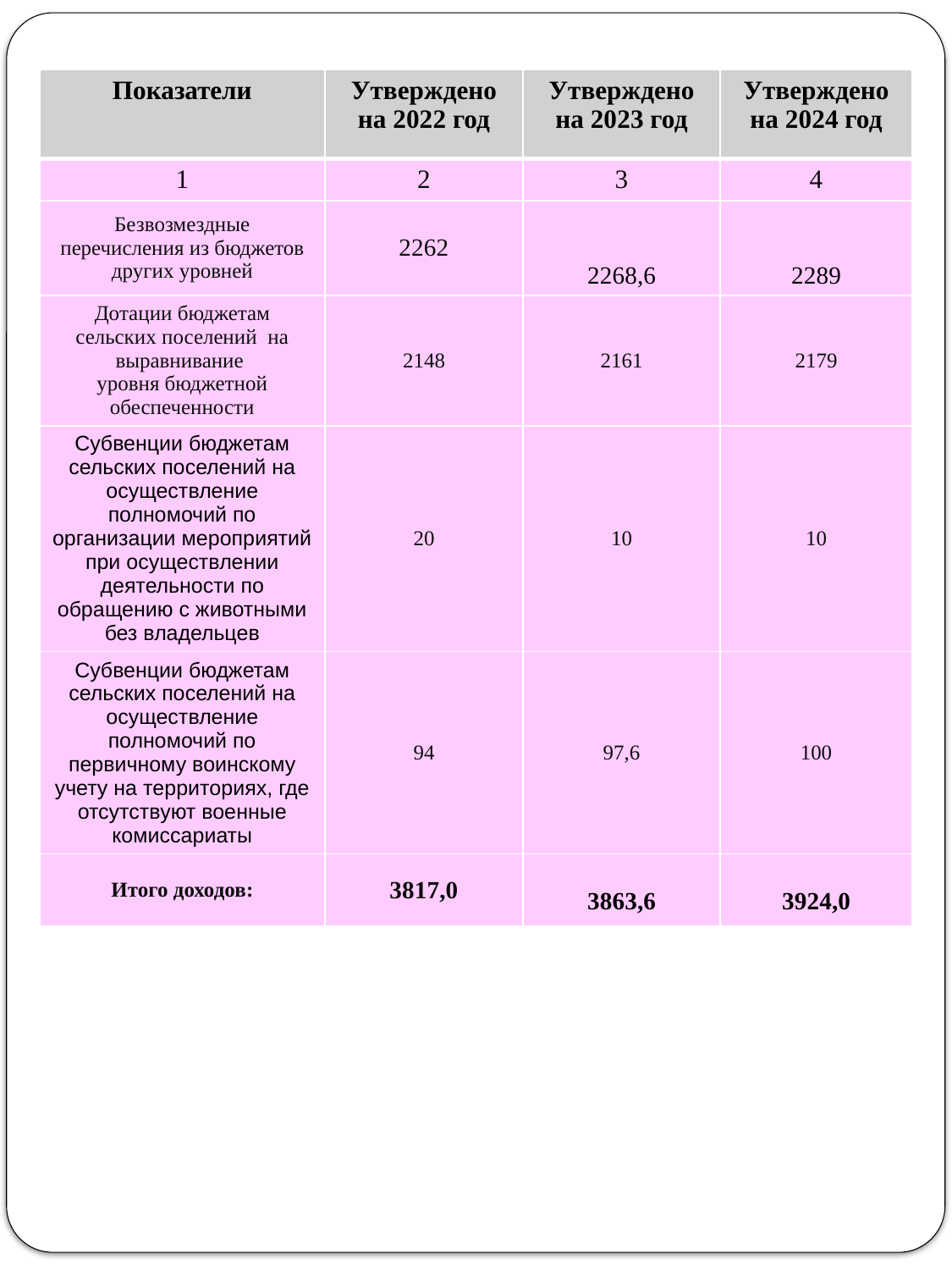

| Показатели | Утверждено на 2022 год | Утверждено на 2023 год | Утверждено на 2024 год |
| --- | --- | --- | --- |
| 1 | 2 | 3 | 4 |
| Безвозмездные перечисления из бюджетов других уровней | 2262 | 2268,6 | 2289 |
| Дотации бюджетам сельских поселений на выравнивание уровня бюджетной обеспеченности | 2148 | 2161 | 2179 |
| Субвенции бюджетам сельских поселений на осуществление полномочий по организации мероприятий при осуществлении деятельности по обращению с животными без владельцев | 20 | 10 | 10 |
| Субвенции бюджетам сельских поселений на осуществление полномочий по первичному воинскому учету на территориях, где отсутствуют военные комиссариаты | 94 | 97,6 | 100 |
| Итого доходов: | 3817,0 | 3863,6 | 3924,0 |